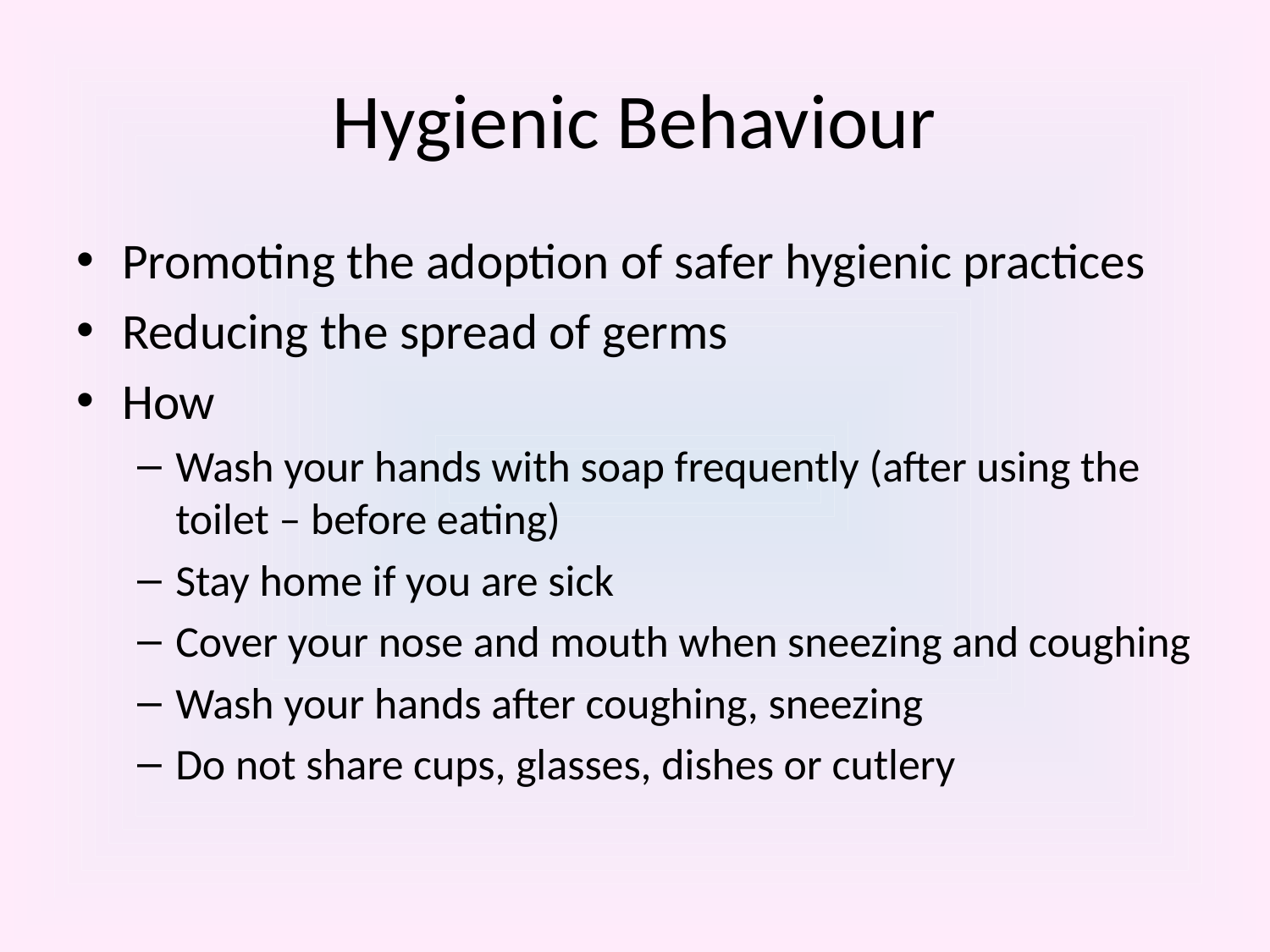

# Hygienic Behaviour
Promoting the adoption of safer hygienic practices
Reducing the spread of germs
How
Wash your hands with soap frequently (after using the toilet – before eating)
Stay home if you are sick
Cover your nose and mouth when sneezing and coughing
Wash your hands after coughing, sneezing
Do not share cups, glasses, dishes or cutlery